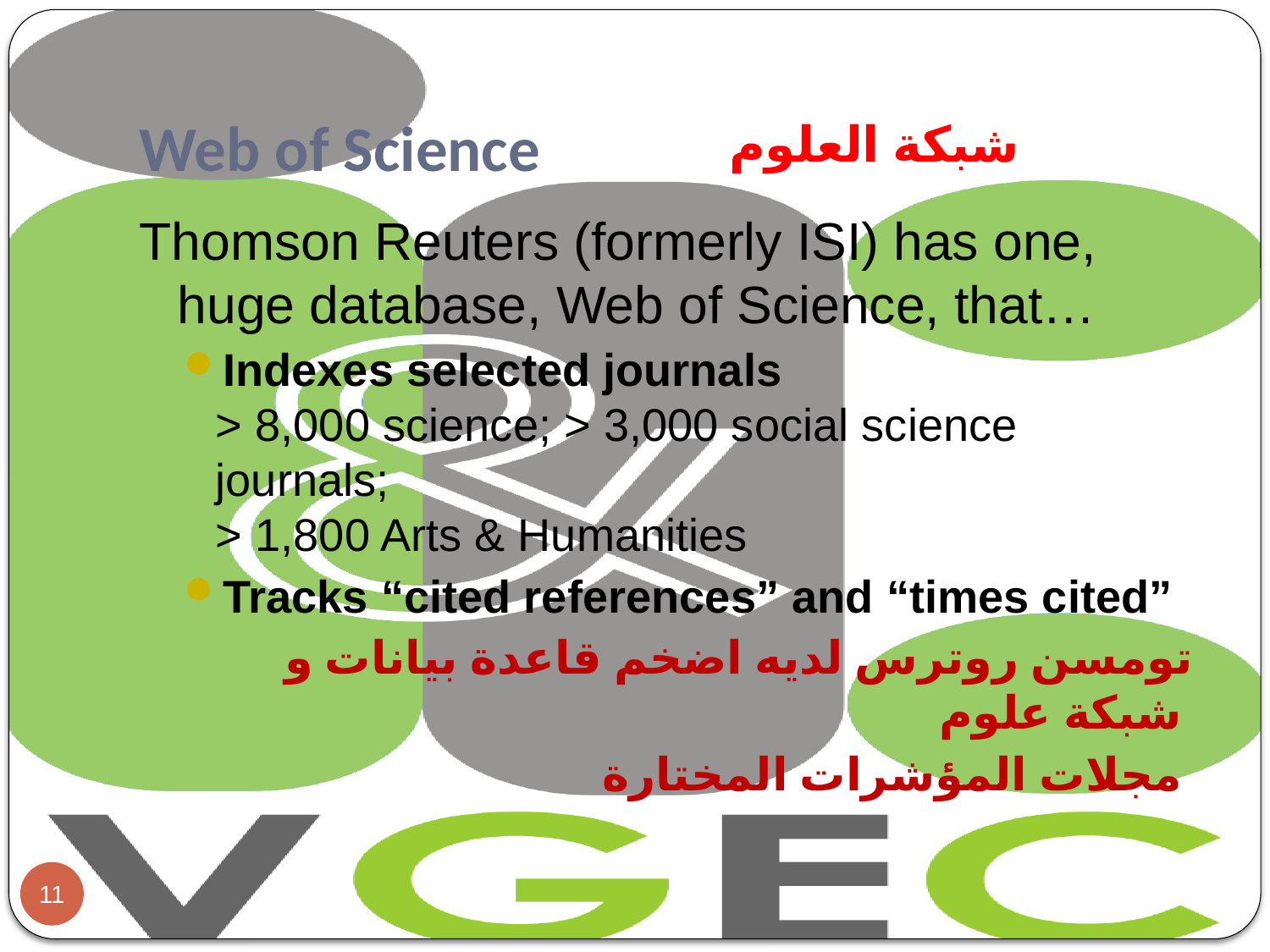

# Web of Science
شبكة العلوم
Thomson Reuters (formerly ISI) has one, huge database, Web of Science, that…
Indexes selected journals
> 8,000 science; > 3,000 social science journals;
> 1,800 Arts & Humanities
Tracks “cited references” and “times cited”
   تومسن روترس لديه اضخم قاعدة بيانات و شبكة علوم
مجلات المؤشرات المختارة
11